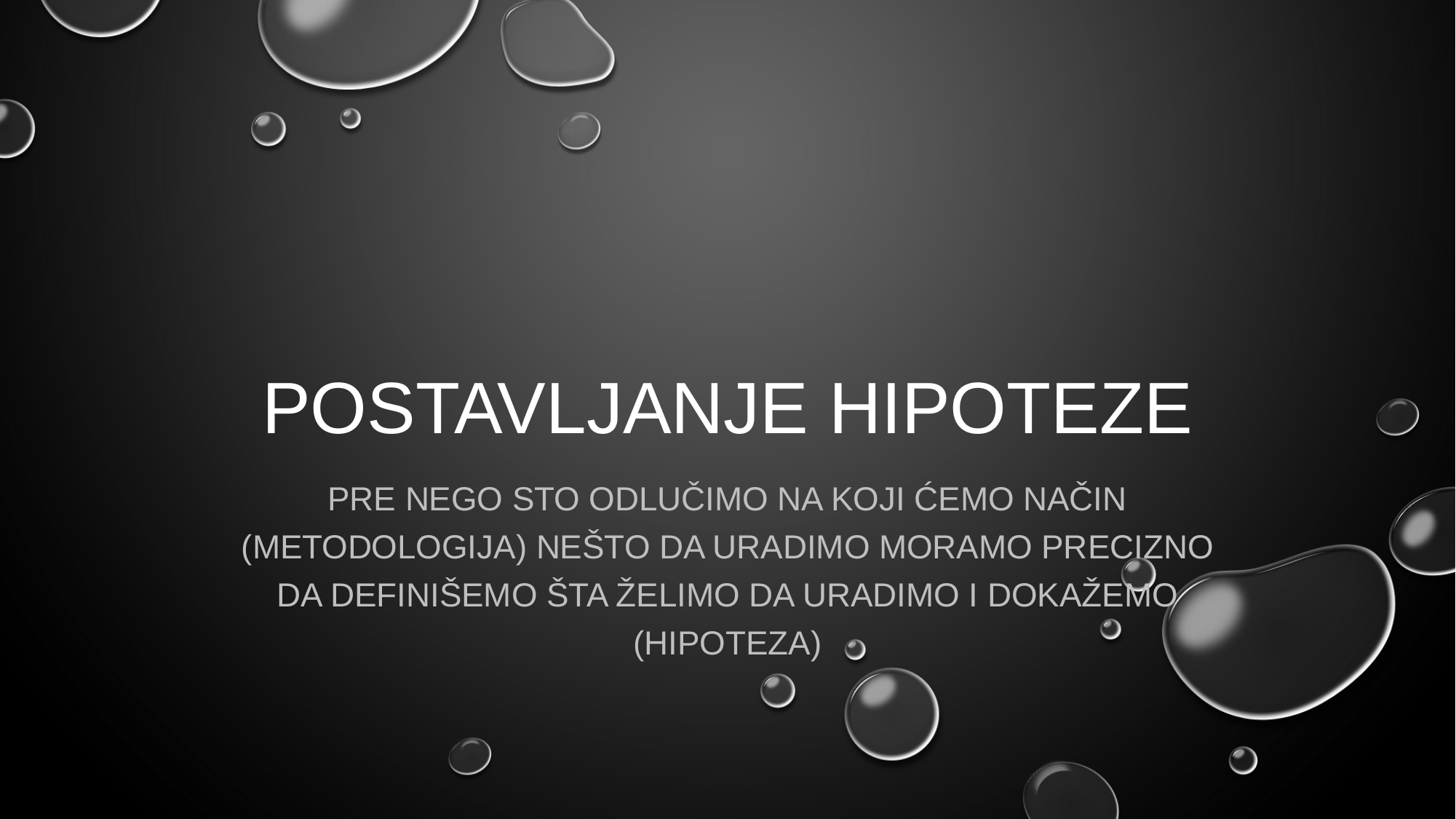

# POSTAVLJANJE HIPOTEZE
PRE NEGO STO ODLUČIMO NA KOJI ĆEMO NAČIN (METODOLOGIJA) NEŠTO DA URADIMO MORAMO PRECIZNO DA DEFINIŠEMO ŠTA ŽELIMO DA URADIMO I DOKAŽEMO (HIPOTEZA)